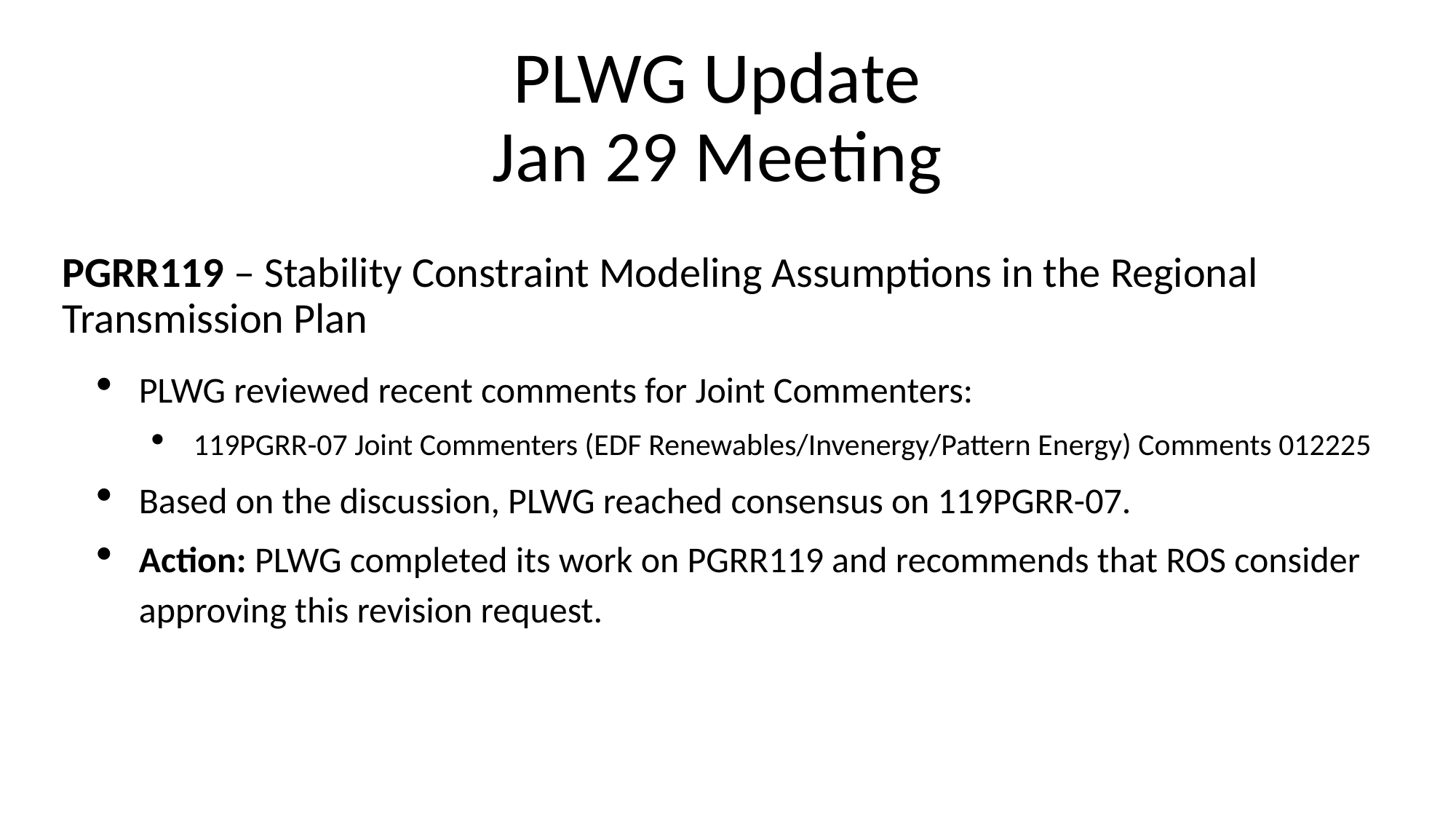

# PLWG Update Jan 29 Meeting
PGRR119 – Stability Constraint Modeling Assumptions in the Regional Transmission Plan
PLWG reviewed recent comments for Joint Commenters:
119PGRR-07 Joint Commenters (EDF Renewables/Invenergy/Pattern Energy) Comments 012225
Based on the discussion, PLWG reached consensus on 119PGRR-07.
Action: PLWG completed its work on PGRR119 and recommends that ROS consider approving this revision request.